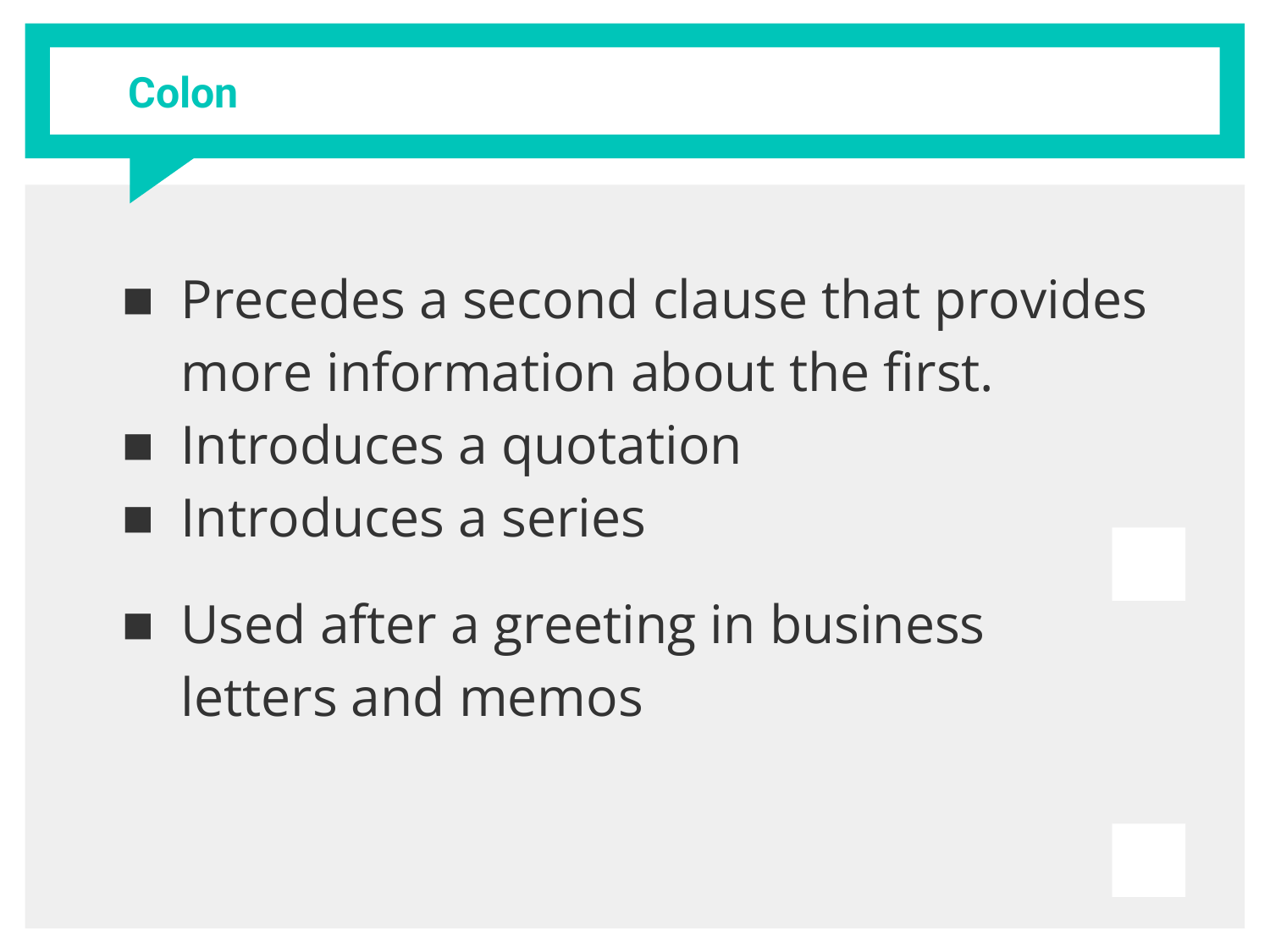

# Colon
:
Precedes a second clause that provides more information about the first.
Introduces a quotation
Introduces a series
Used after a greeting in business letters and memos